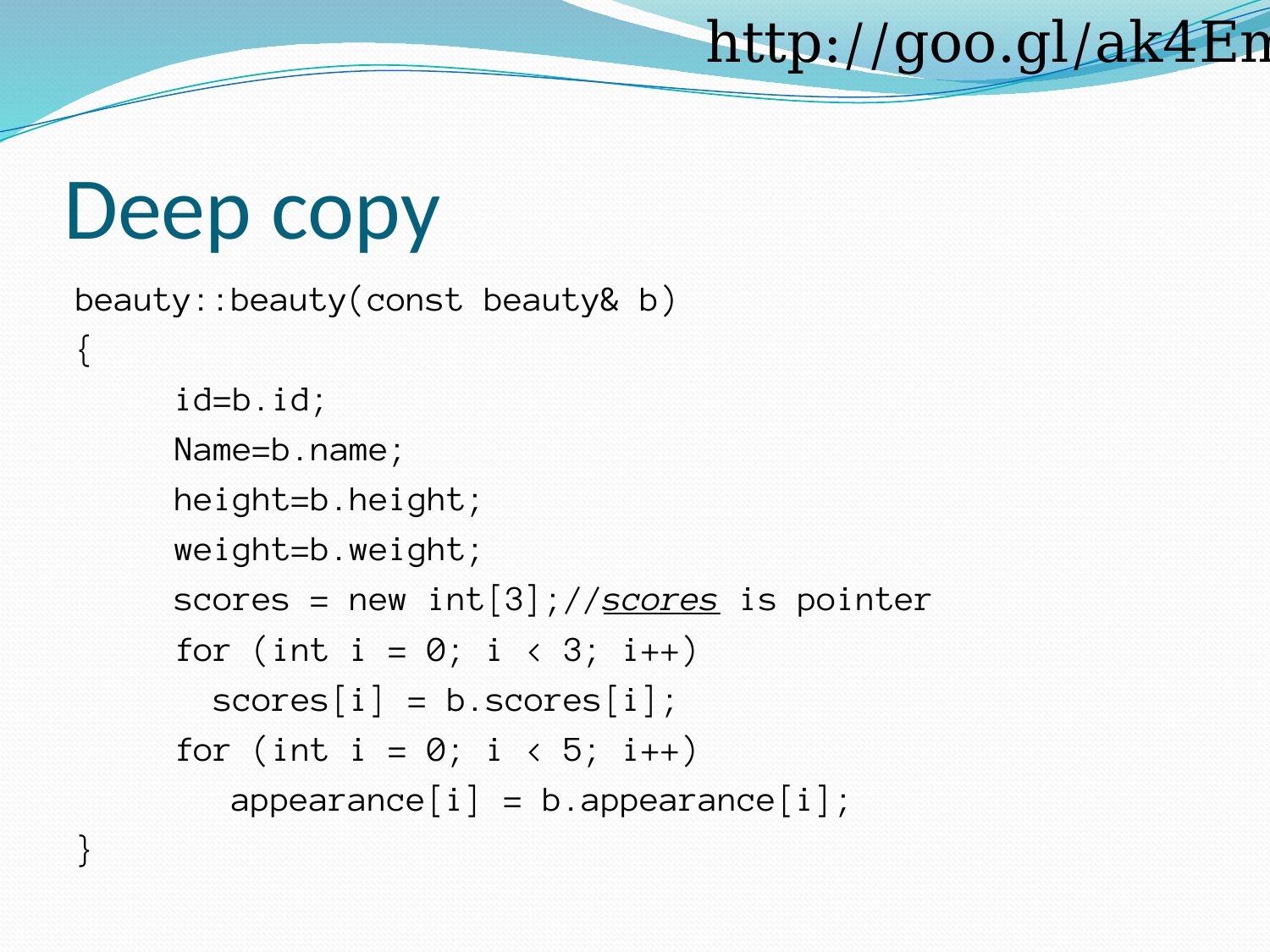

http://goo.gl/ak4Em
# Deep copy
beauty::beauty(const beauty& b)
{
	id=b.id;
	Name=b.name;
	height=b.height;
	weight=b.weight;
	scores = new int[3];//scores is pointer
	for (int i = 0; i < 3; i++)
	  scores[i] = b.scores[i];
	for (int i = 0; i < 5; i++)
        appearance[i] = b.appearance[i];
}